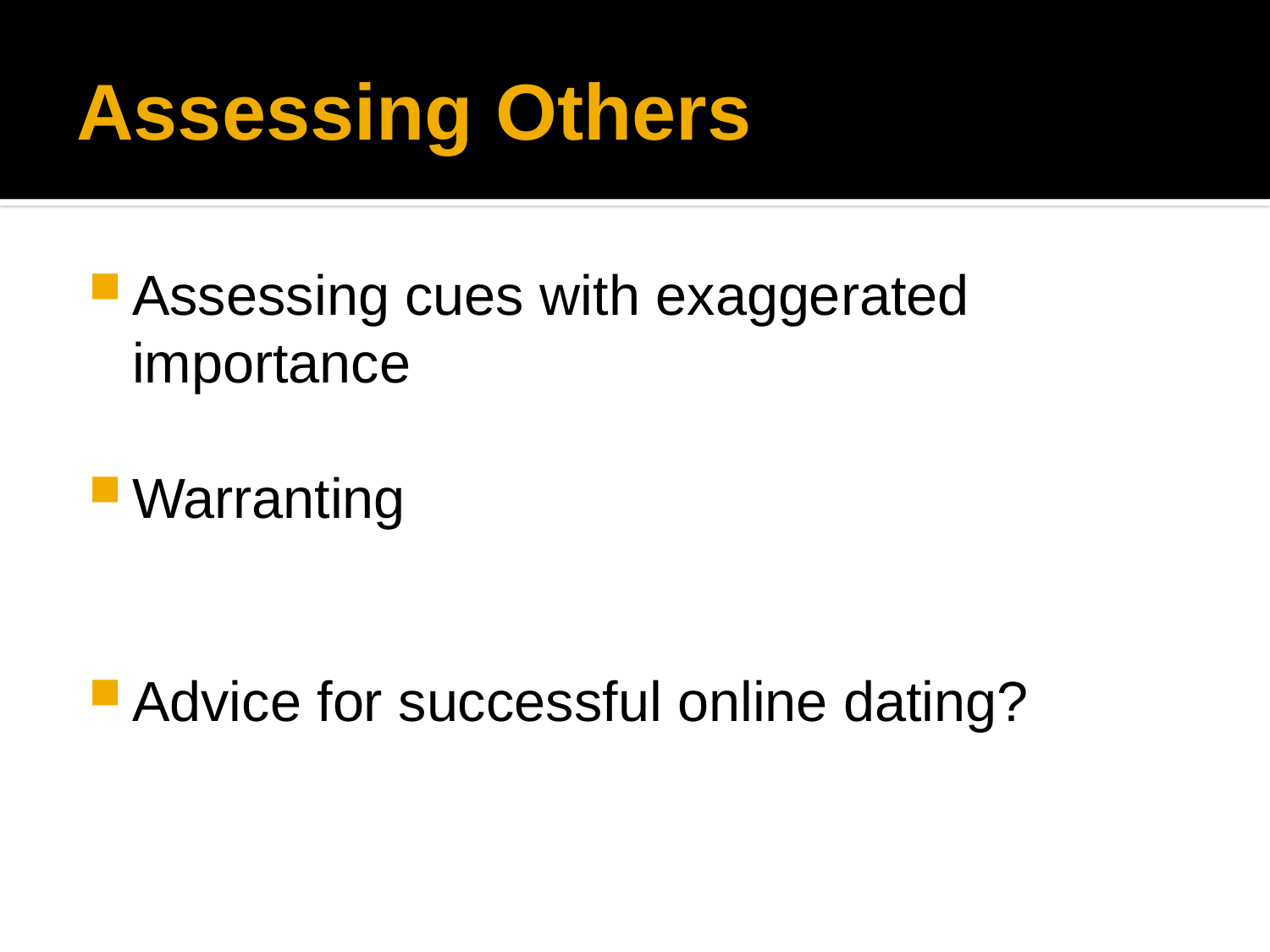

# Assessing Others
Assessing cues with exaggerated importance

Warranting

Advice for successful online dating?